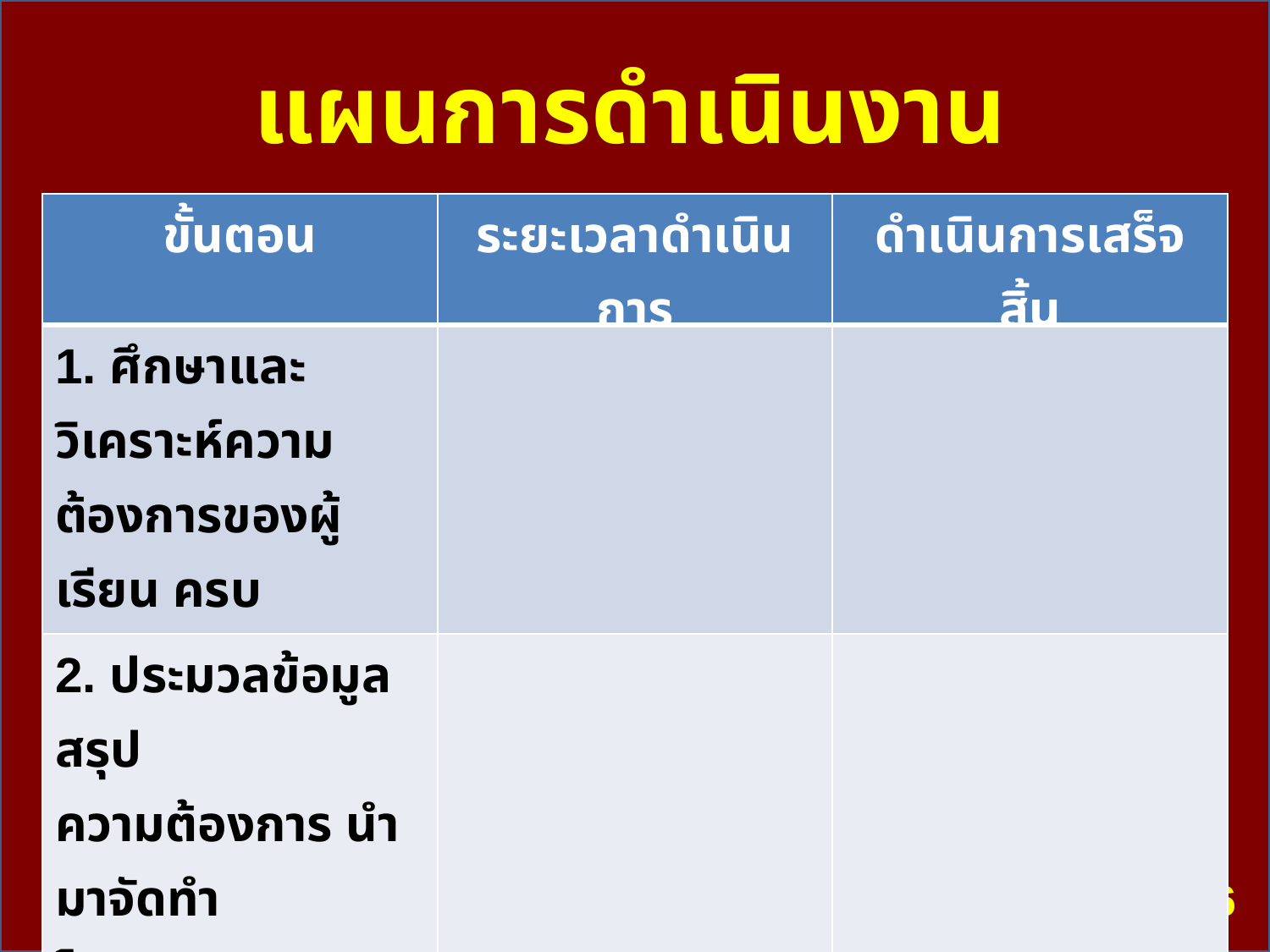

แผนการดำเนินงาน
| ขั้นตอน | ระยะเวลาดำเนินการ | ดำเนินการเสร็จสิ้น |
| --- | --- | --- |
| 1. ศึกษาและวิเคราะห์ความต้องการของผู้เรียน ครบ ทุกคน |  |  |
| 2. ประมวลข้อมูล สรุป ความต้องการ นำมาจัดทำ โปรแกรมการเรียนรู้ของสถานศึกษา |  |  |
| 3. จัดทำหลักสูตรรายวิชา |  |  |
สุธี  วรประดิษฐ  7/2016